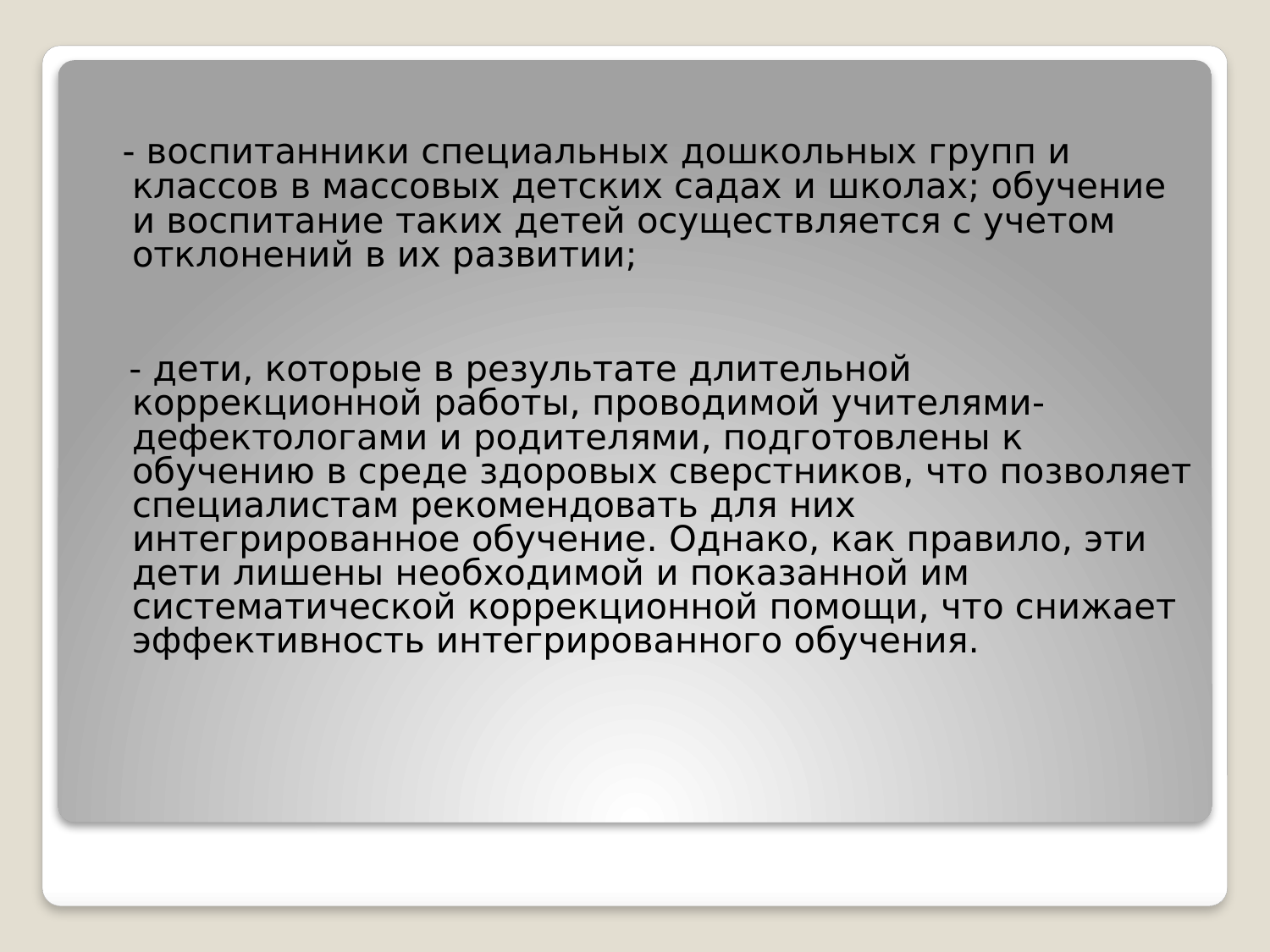

- воспитанники специальных дошкольных групп и классов в массовых детских садах и школах; обучение и воспитание таких детей осуществляется с учетом отклонений в их развитии;

   - дети, которые в результате длительной коррекционной работы, проводимой учителями-дефектологами и родителями, подготовлены к обучению в среде здоровых сверстников, что позволяет специалистам рекомендовать для них интегрированное обучение. Однако, как правило, эти дети лишены необходимой и показанной им систематической коррекционной помощи, что снижает эффективность интегрированного обучения.